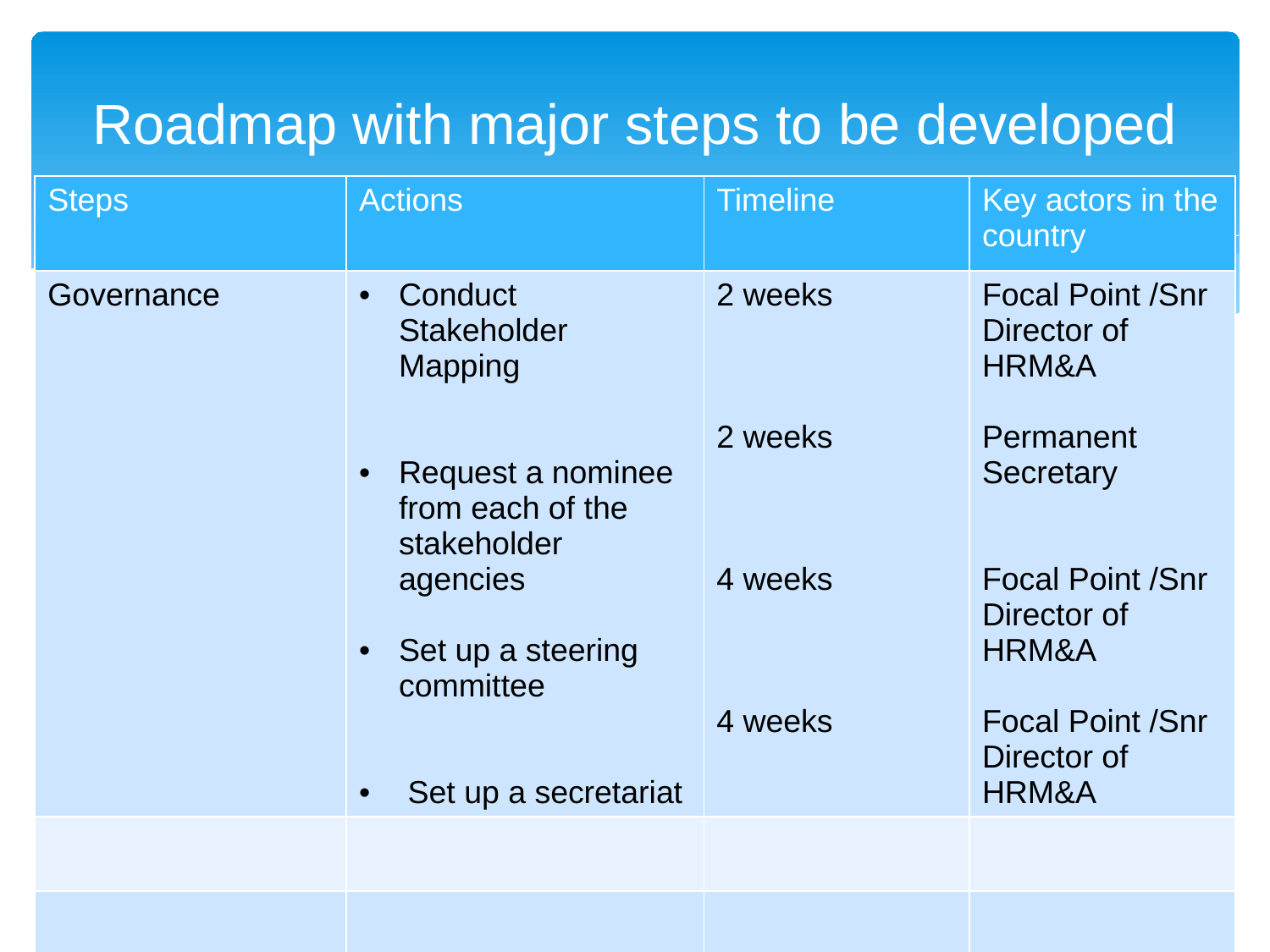

# Roadmap with major steps to be developed
| Steps | Actions | Timeline | Key actors in the country |
| --- | --- | --- | --- |
| Governance | Conduct Stakeholder Mapping Request a nominee from each of the stakeholder agencies Set up a steering committee Set up a secretariat | 2 weeks 2 weeks 4 weeks 4 weeks | Focal Point /Snr Director of HRM&A Permanent Secretary Focal Point /Snr Director of HRM&A Focal Point /Snr Director of HRM&A |
|  |  |  |  |
|  |  |  |  |
|  |  |  |  |
|  |  |  |  |
|  |  |  |  |
|  |  |  |  |
|  |  |  |  |